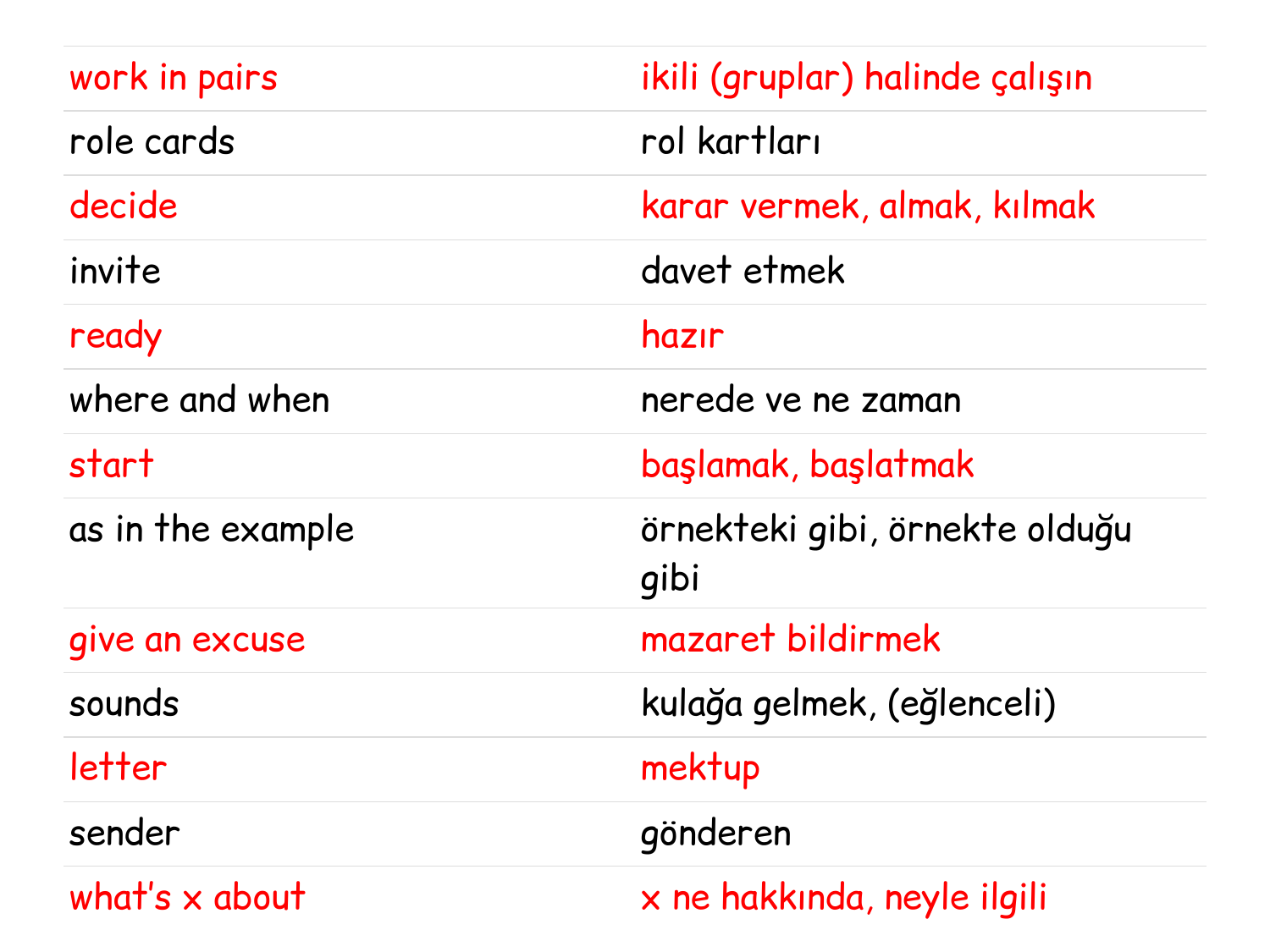

#
| work in pairs | ikili (gruplar) halinde çalışın |
| --- | --- |
| role cards | rol kartları |
| decide | karar vermek, almak, kılmak |
| invite | davet etmek |
| ready | hazır |
| where and when | nerede ve ne zaman |
| start | başlamak, başlatmak |
| as in the example | örnekteki gibi, örnekte olduğu gibi |
| give an excuse | mazaret bildirmek |
| sounds | kulağa gelmek, (eğlenceli) |
| letter | mektup |
| sender | gönderen |
| what’s x about | x ne hakkında, neyle ilgili |